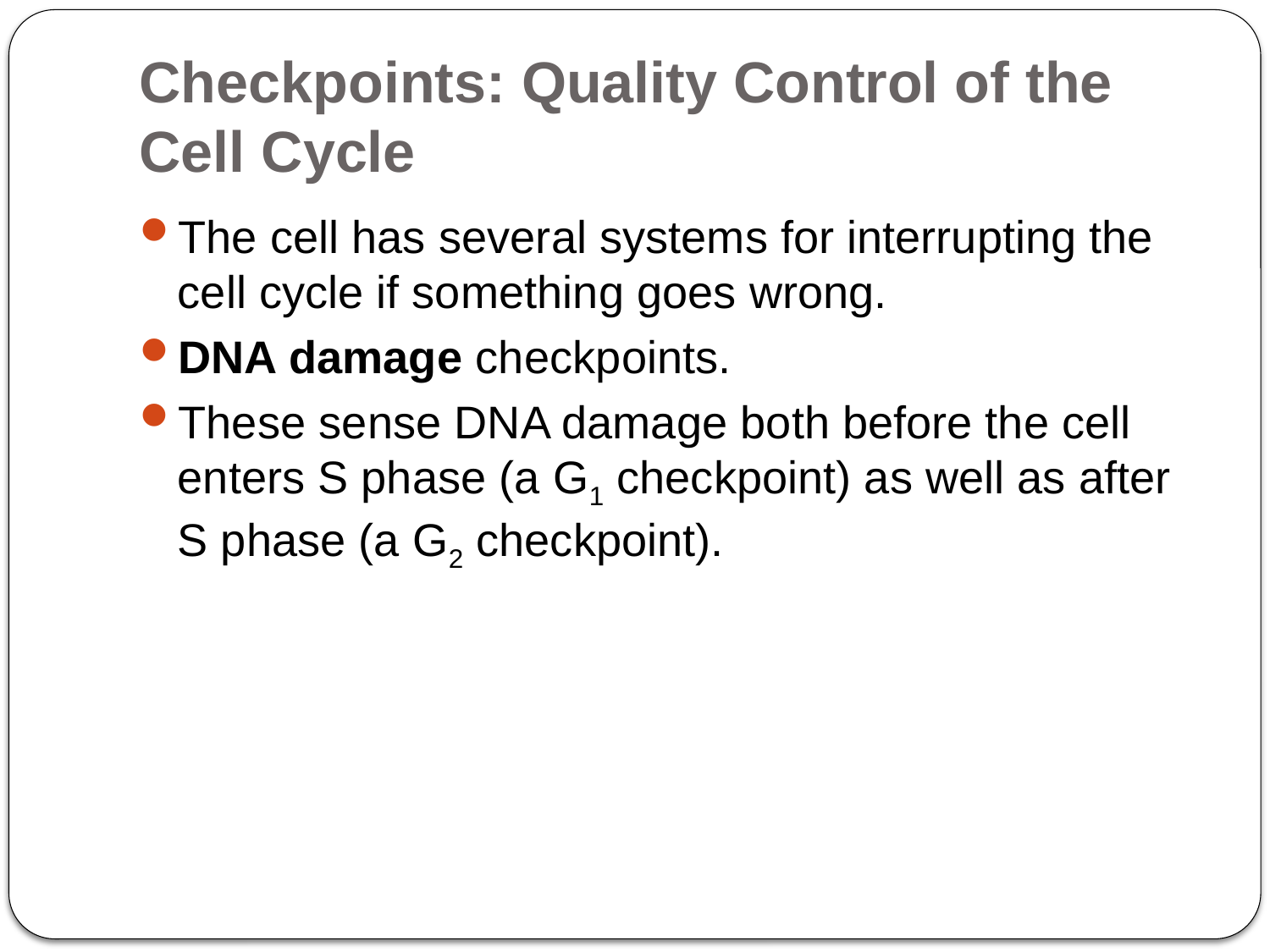

# Checkpoints: Quality Control of the Cell Cycle
The cell has several systems for interrupting the cell cycle if something goes wrong.
DNA damage checkpoints.
These sense DNA damage both before the cell enters S phase (a G1 checkpoint) as well as after S phase (a G2 checkpoint).